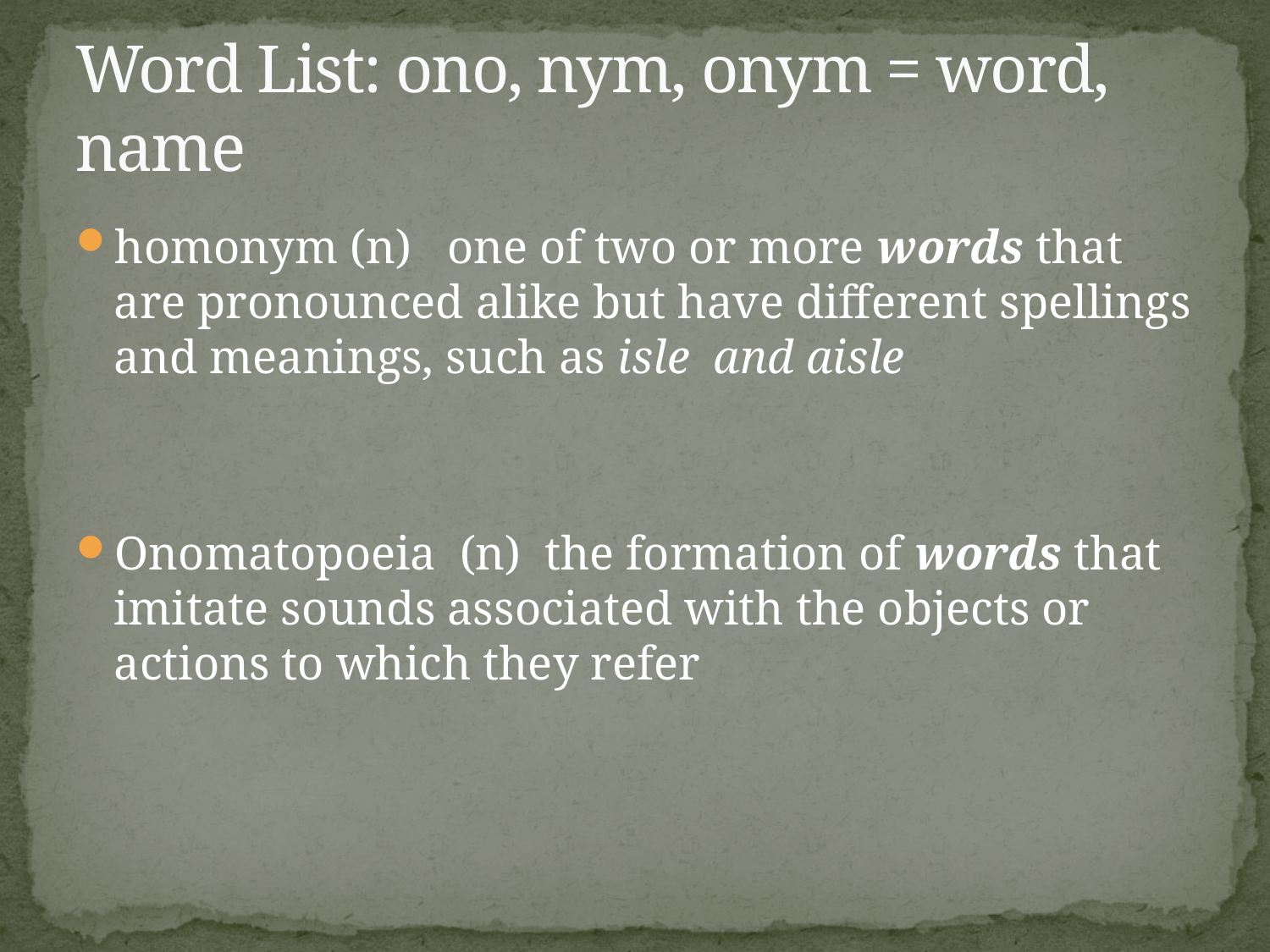

# Word List: ono, nym, onym = word, name
homonym (n)   one of two or more words that are pronounced alike but have different spellings and meanings, such as isle  and aisle

Onomatopoeia  (n)  the formation of words that imitate sounds associated with the objects or actions to which they refer